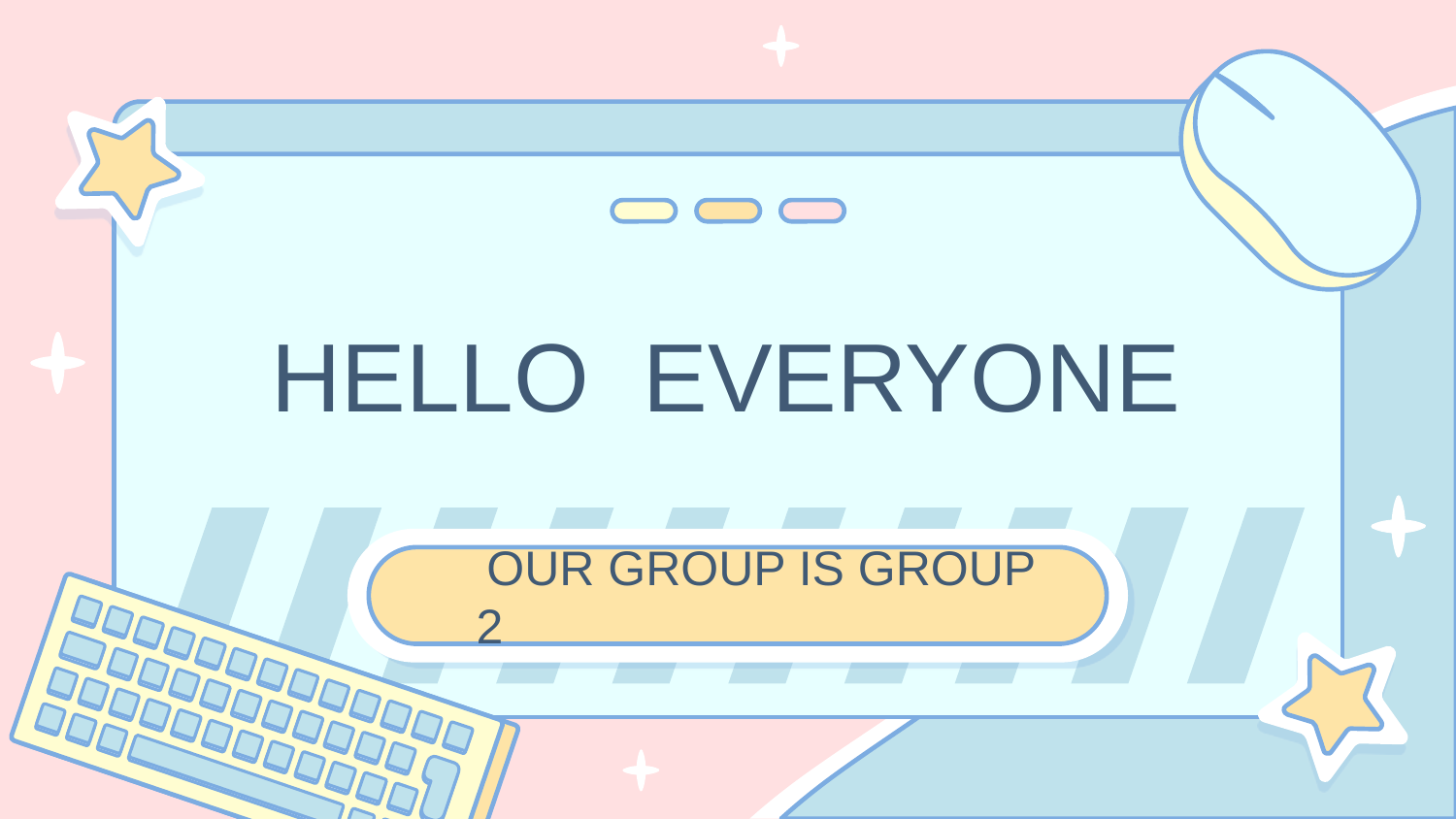

# HELLO  EVERYONE

      OUR GROUP IS GROUP 2